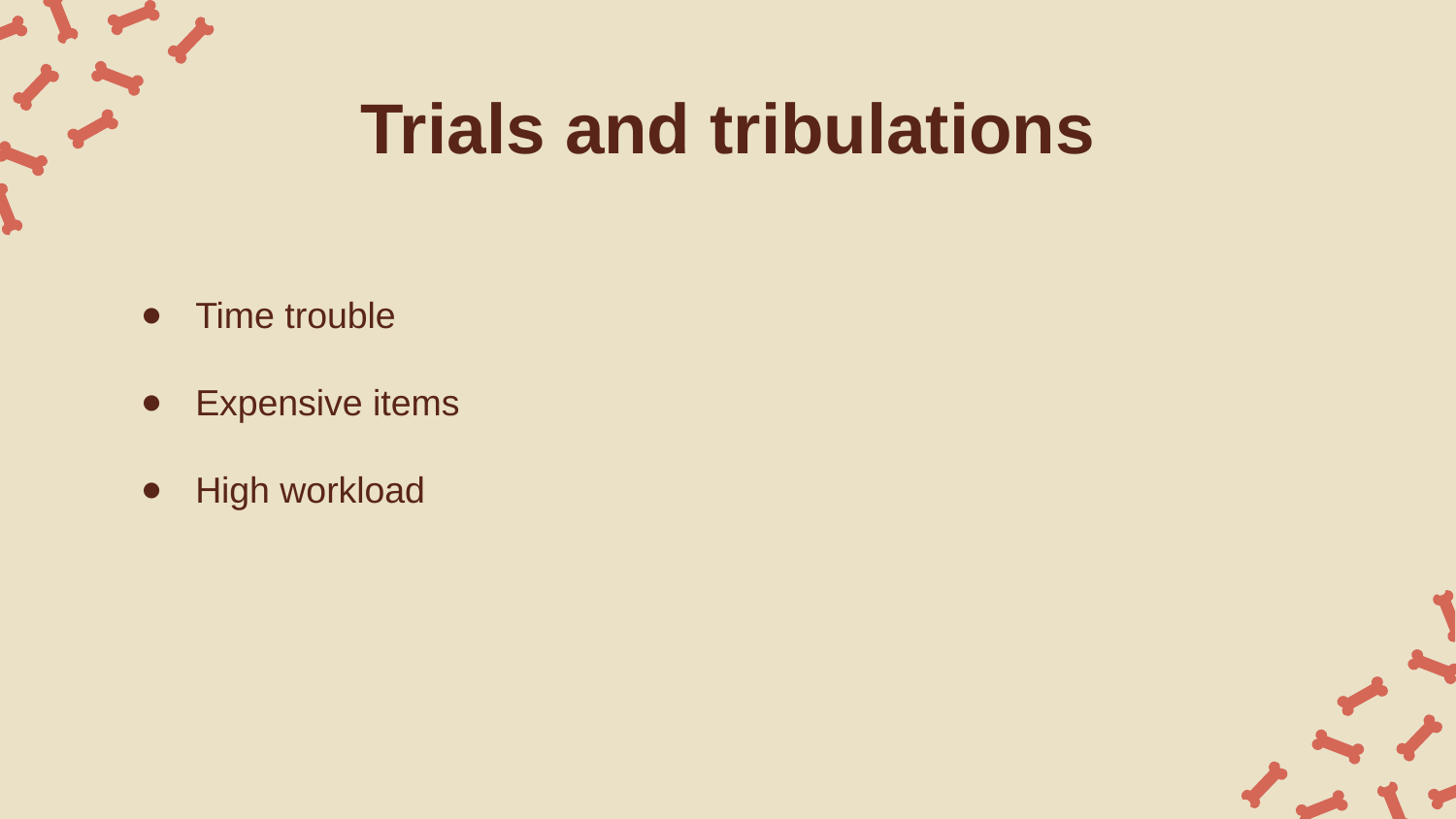

Trials and tribulations
Time trouble
Expensive items
High workload